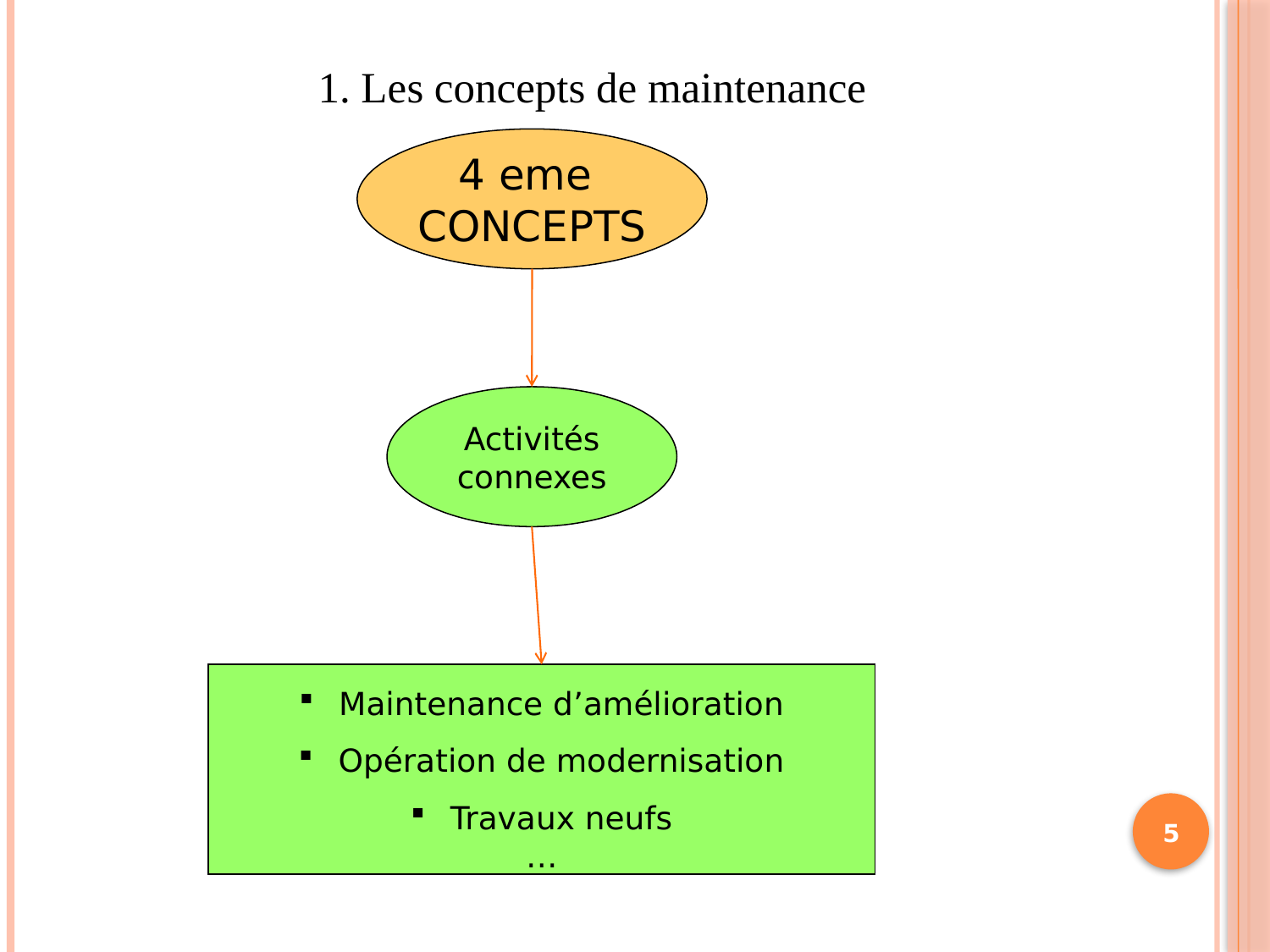

1. Les concepts de maintenance

4 eme
CONCEPTS
Activités
connexes
Maintenance d’amélioration
Opération de modernisation
Travaux neufs
…
5